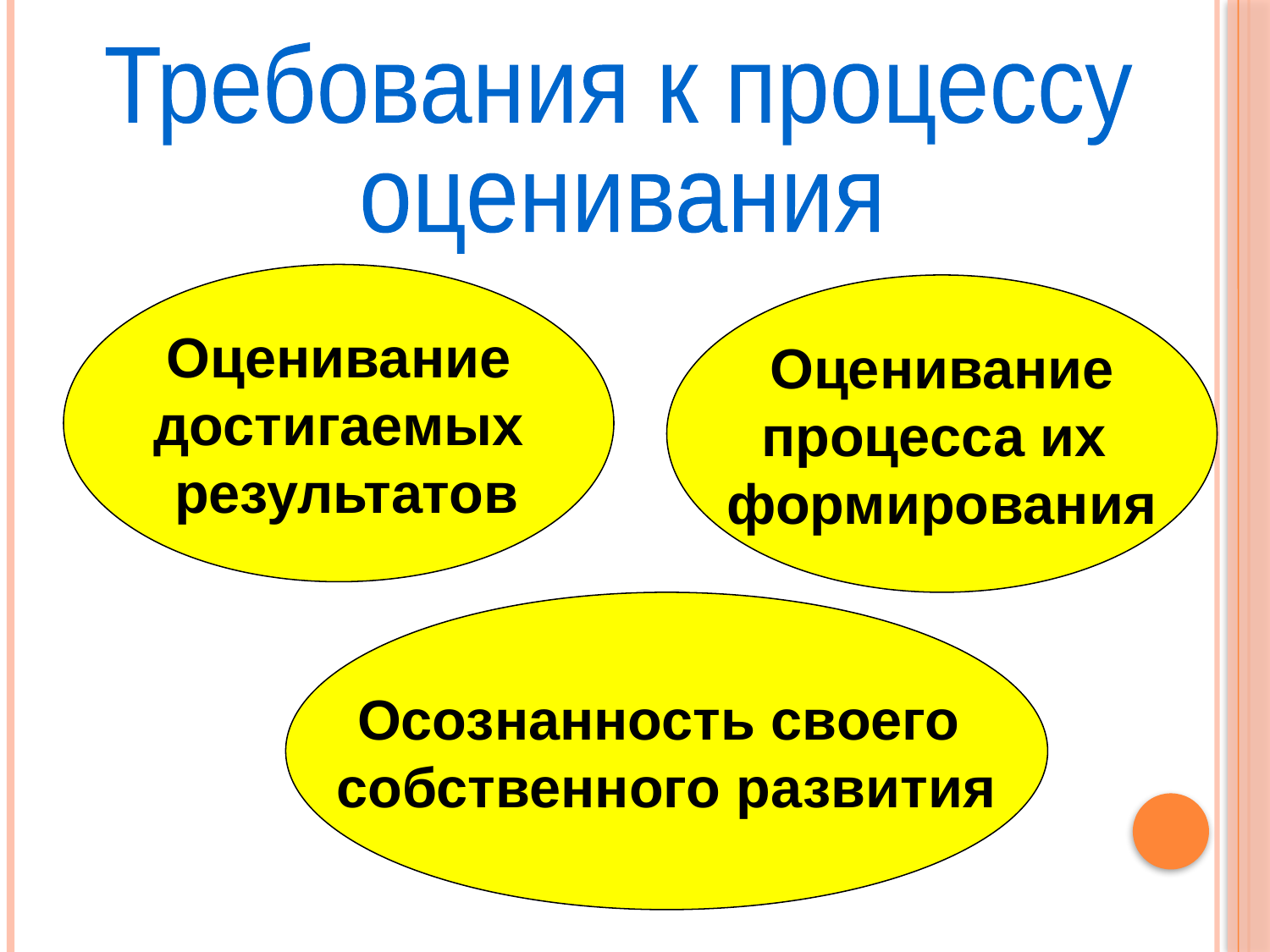

Требования к процессу
оценивания
Оценивание
достигаемых
 результатов
Оценивание
процесса их
формирования
Осознанность своего
собственного развития